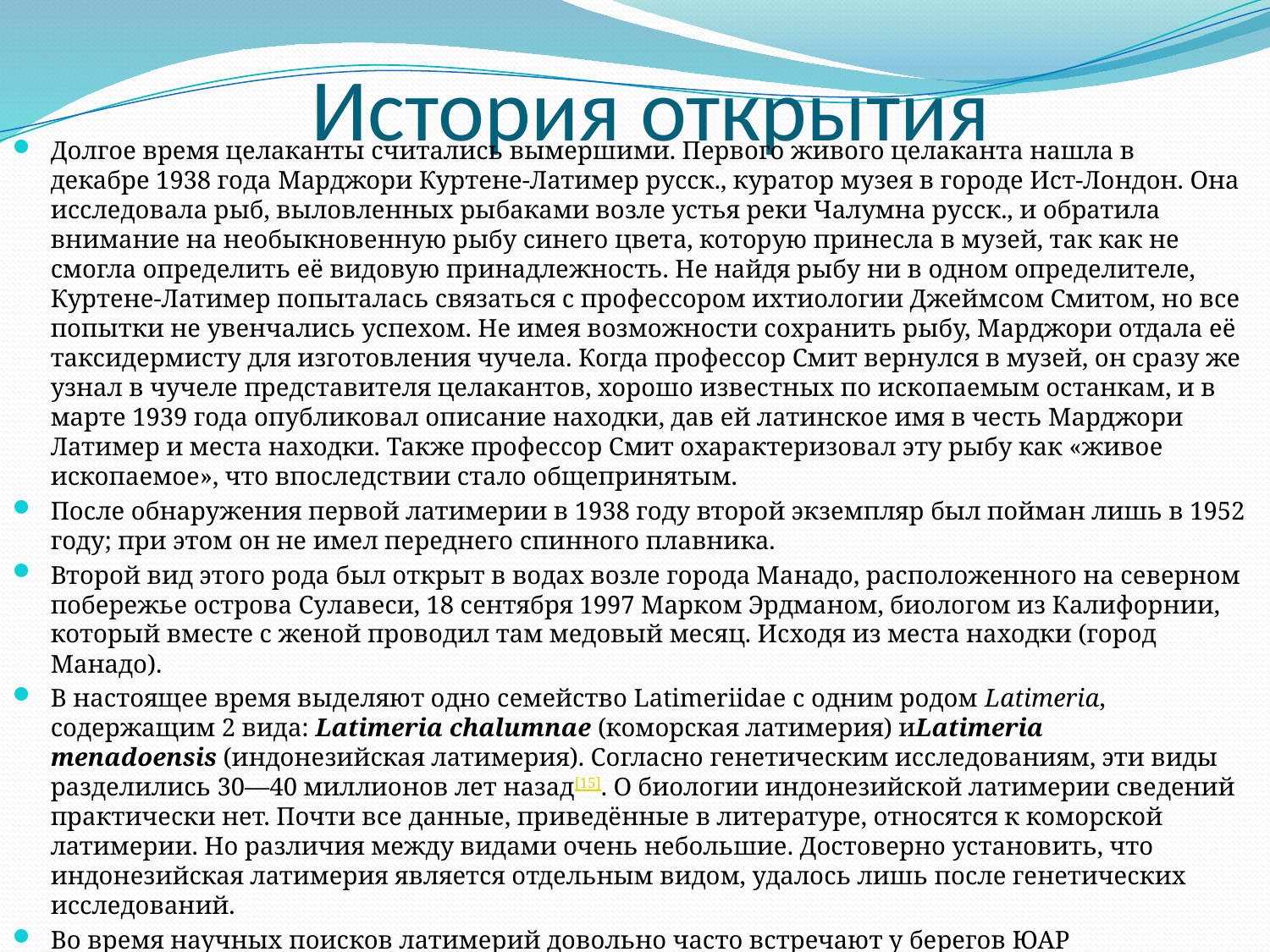

# История открытия
Долгое время целаканты считались вымершими. Первого живого целаканта нашла в декабре 1938 года Марджори Куртене-Латимер русск., куратор музея в городе Ист-Лондон. Она исследовала рыб, выловленных рыбаками возле устья реки Чалумна русск., и обратила внимание на необыкновенную рыбу синего цвета, которую принесла в музей, так как не смогла определить её видовую принадлежность. Не найдя рыбу ни в одном определителе, Куртене-Латимер попыталась связаться с профессором ихтиологии Джеймсом Смитом, но все попытки не увенчались успехом. Не имея возможности сохранить рыбу, Марджори отдала её таксидермисту для изготовления чучела. Когда профессор Смит вернулся в музей, он сразу же узнал в чучеле представителя целакантов, хорошо известных по ископаемым останкам, и в марте 1939 года опубликовал описание находки, дав ей латинское имя в честь Марджори Латимер и места находки. Также профессор Смит охарактеризовал эту рыбу как «живое ископаемое», что впоследствии стало общепринятым.
После обнаружения первой латимерии в 1938 году второй экземпляр был пойман лишь в 1952 году; при этом он не имел переднего спинного плавника.
Второй вид этого рода был открыт в водах возле города Манадо, расположенного на северном побережье острова Сулавеси, 18 сентября 1997 Марком Эрдманом, биологом из Калифорнии, который вместе с женой проводил там медовый месяц. Исходя из места находки (город Манадо).
В настоящее время выделяют одно семейство Latimeriidae с одним родом Latimeria, содержащим 2 вида: Latimeria chalumnae (коморская латимерия) иLatimeria menadoensis (индонезийская латимерия). Согласно генетическим исследованиям, эти виды разделились 30—40 миллионов лет назад[15]. О биологии индонезийской латимерии сведений практически нет. Почти все данные, приведённые в литературе, относятся к коморской латимерии. Но различия между видами очень небольшие. Достоверно установить, что индонезийская латимерия является отдельным видом, удалось лишь после генетических исследований.
Во время научных поисков латимерий довольно часто встречают у берегов ЮАР и Мозамбика на глубине нескольких сот метров.